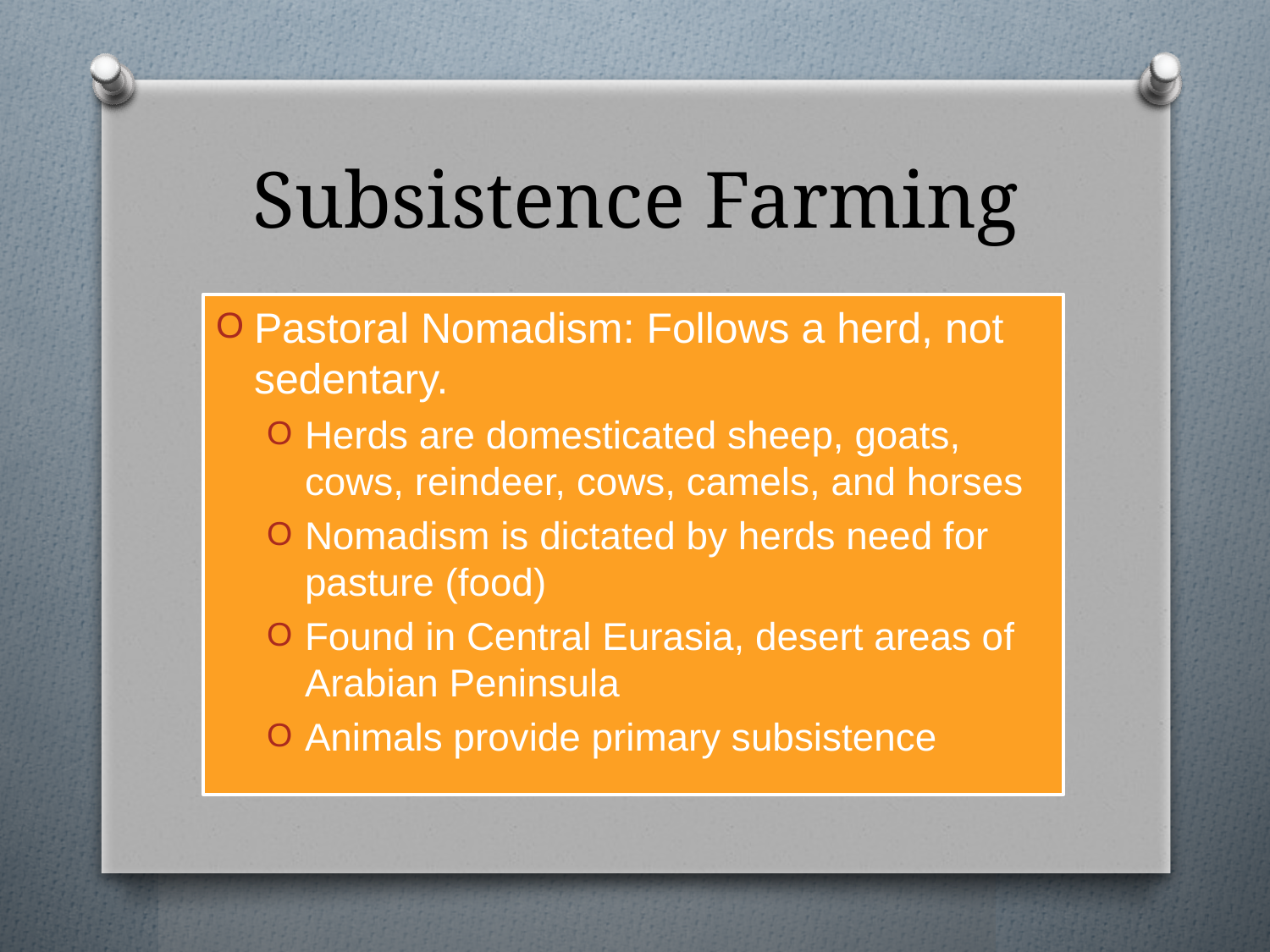

# Subsistence Farming
Pastoral Nomadism: Follows a herd, not sedentary.
Herds are domesticated sheep, goats, cows, reindeer, cows, camels, and horses
Nomadism is dictated by herds need for pasture (food)
Found in Central Eurasia, desert areas of Arabian Peninsula
Animals provide primary subsistence